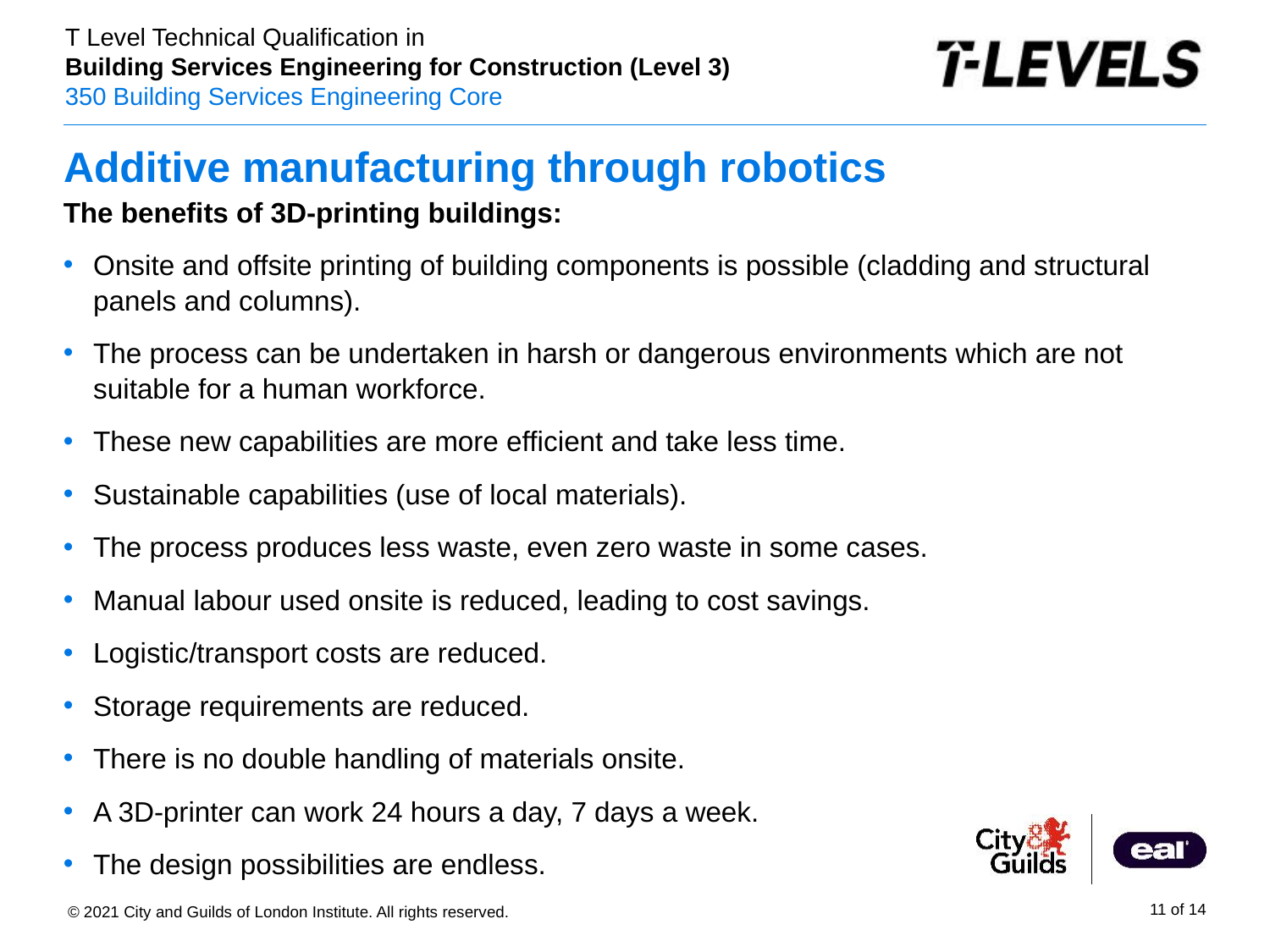

# Additive manufacturing through robotics
The benefits of 3D-printing buildings:
Onsite and offsite printing of building components is possible (cladding and structural panels and columns).
The process can be undertaken in harsh or dangerous environments which are not suitable for a human workforce.
These new capabilities are more efficient and take less time.
Sustainable capabilities (use of local materials).
The process produces less waste, even zero waste in some cases.
Manual labour used onsite is reduced, leading to cost savings.
Logistic/transport costs are reduced.
Storage requirements are reduced.
There is no double handling of materials onsite.
A 3D-printer can work 24 hours a day, 7 days a week.
The design possibilities are endless.

						         Arachne 3D Printed Building Façade,
						design by Lei Yu / Yuexiu Group27 Oct 2018

Source:https://www.e-architect.co.uk/china/arachne-3d-printed-building-facade-building-façade
https://www.designingbuildings.co.uk/wiki/File:3dprinting.jpg#filelinks